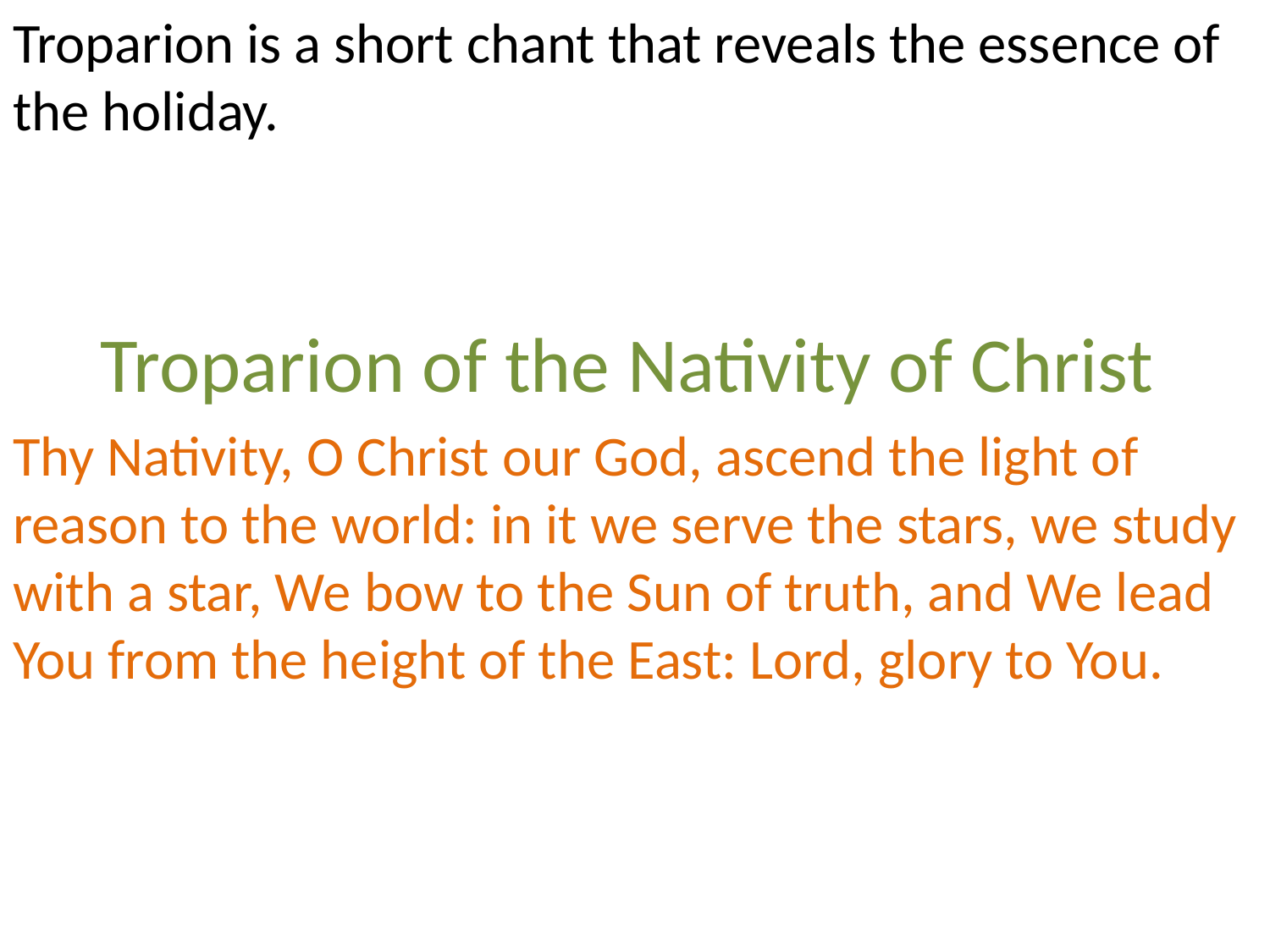

Troparion is a short chant that reveals the essence of the holiday.

     Troparion of the Nativity of Christ
Thy Nativity, O Christ our God, ascend the light of reason to the world: in it we serve the stars, we study with a star, We bow to the Sun of truth, and We lead You from the height of the East: Lord, glory to You.
#